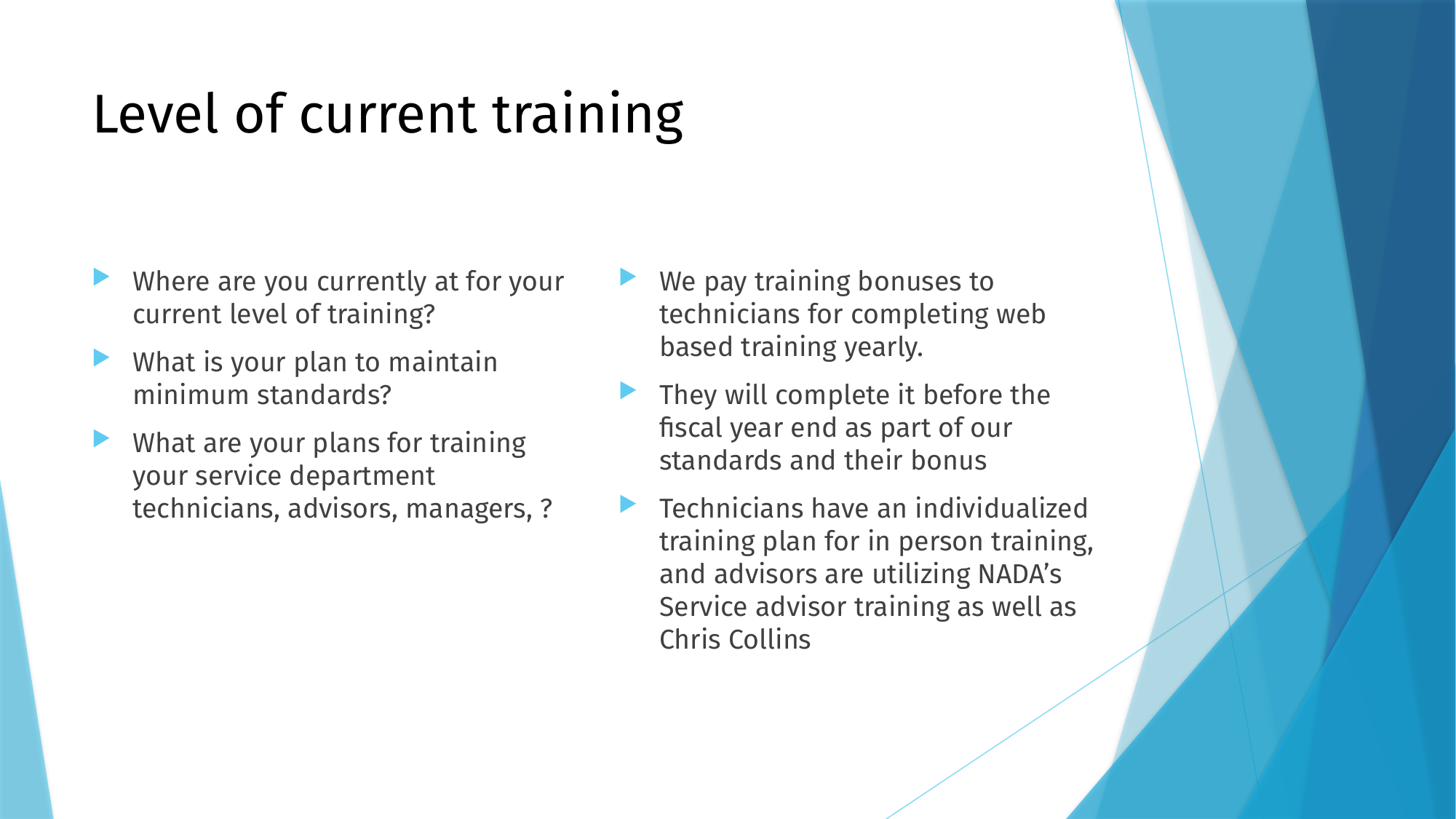

# Level of current training
Where are you currently at for your current level of training?
What is your plan to maintain minimum standards?
What are your plans for training  your service department technicians, advisors, managers, ?

We pay training bonuses to technicians for completing web based training yearly.
They will complete it before the fiscal year end as part of our standards and their bonus
Technicians have an individualized training plan for in person training, and advisors are utilizing NADA’s Service advisor training as well as Chris Collins